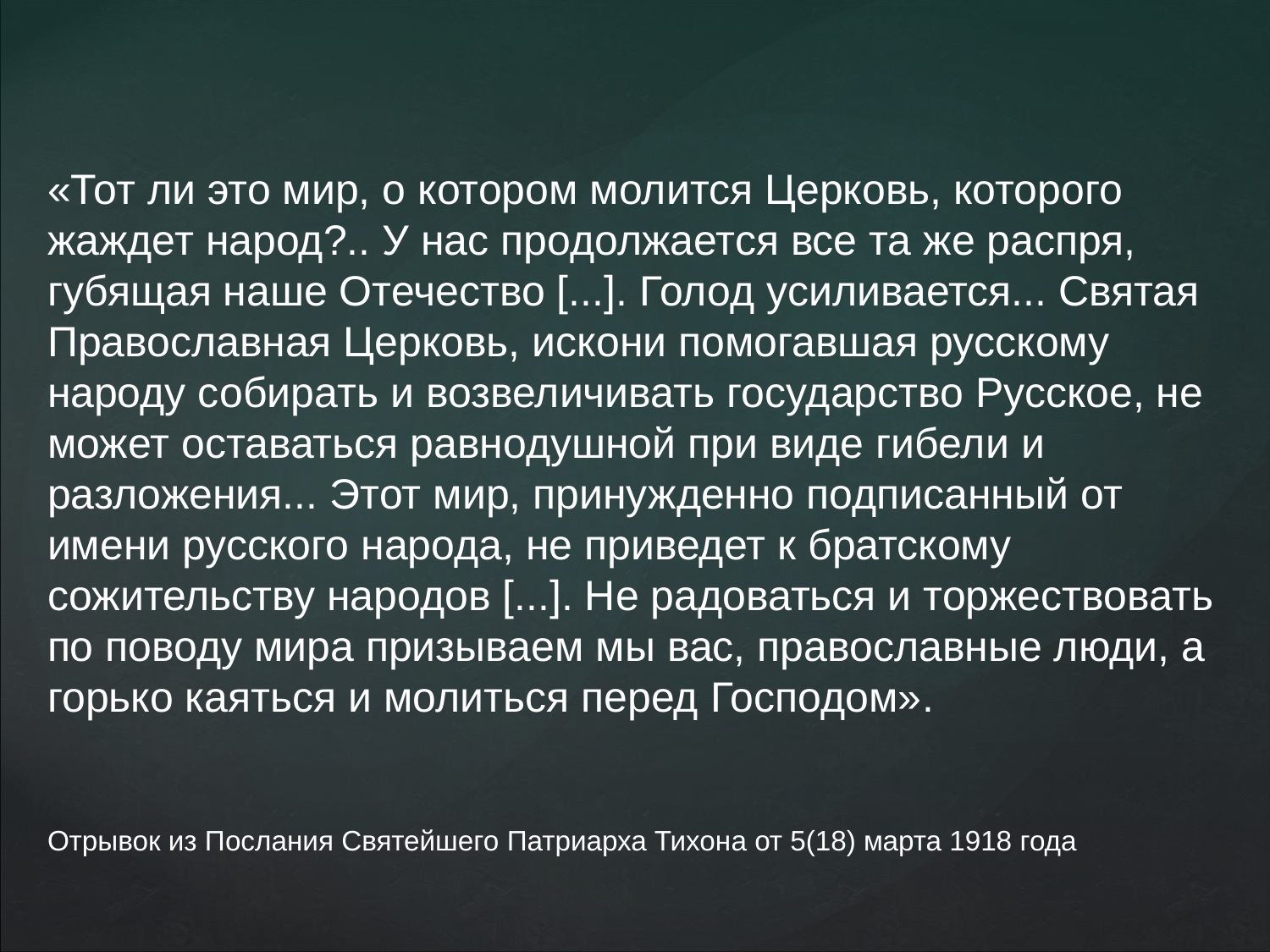

«Тот ли это мир, о котором молится Церковь, которого жаждет народ?.. У нас продолжается все та же распря, губящая наше Отечество [...]. Голод усиливается... Святая Православная Церковь, искони помогавшая русскому народу собирать и возвеличивать государство Русское, не может оставаться равнодушной при виде гибели и разложения... Этот мир, принужденно подписанный от имени русского народа, не приведет к братскому сожительству народов [...]. Не радоваться и торжествовать по поводу мира призываем мы вас, православные люди, а горько каяться и молиться перед Господом».

Отрывок из Послания Святейшего Патриарха Тихона от 5(18) марта 1918 года